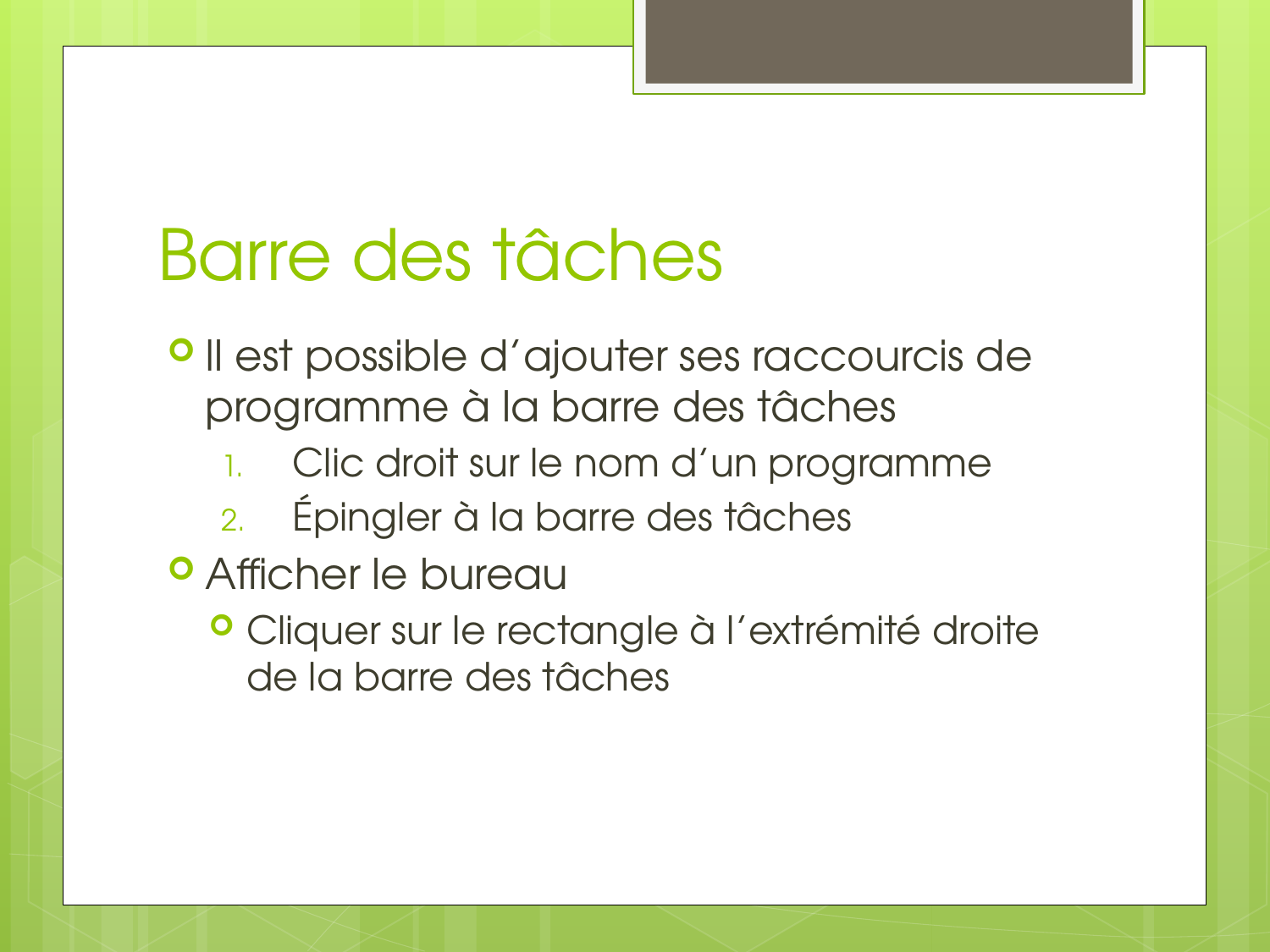

# Barre des tâches
Il est possible d’ajouter ses raccourcis de programme à la barre des tâches
Clic droit sur le nom d’un programme
Épingler à la barre des tâches
Afficher le bureau
Cliquer sur le rectangle à l’extrémité droite de la barre des tâches